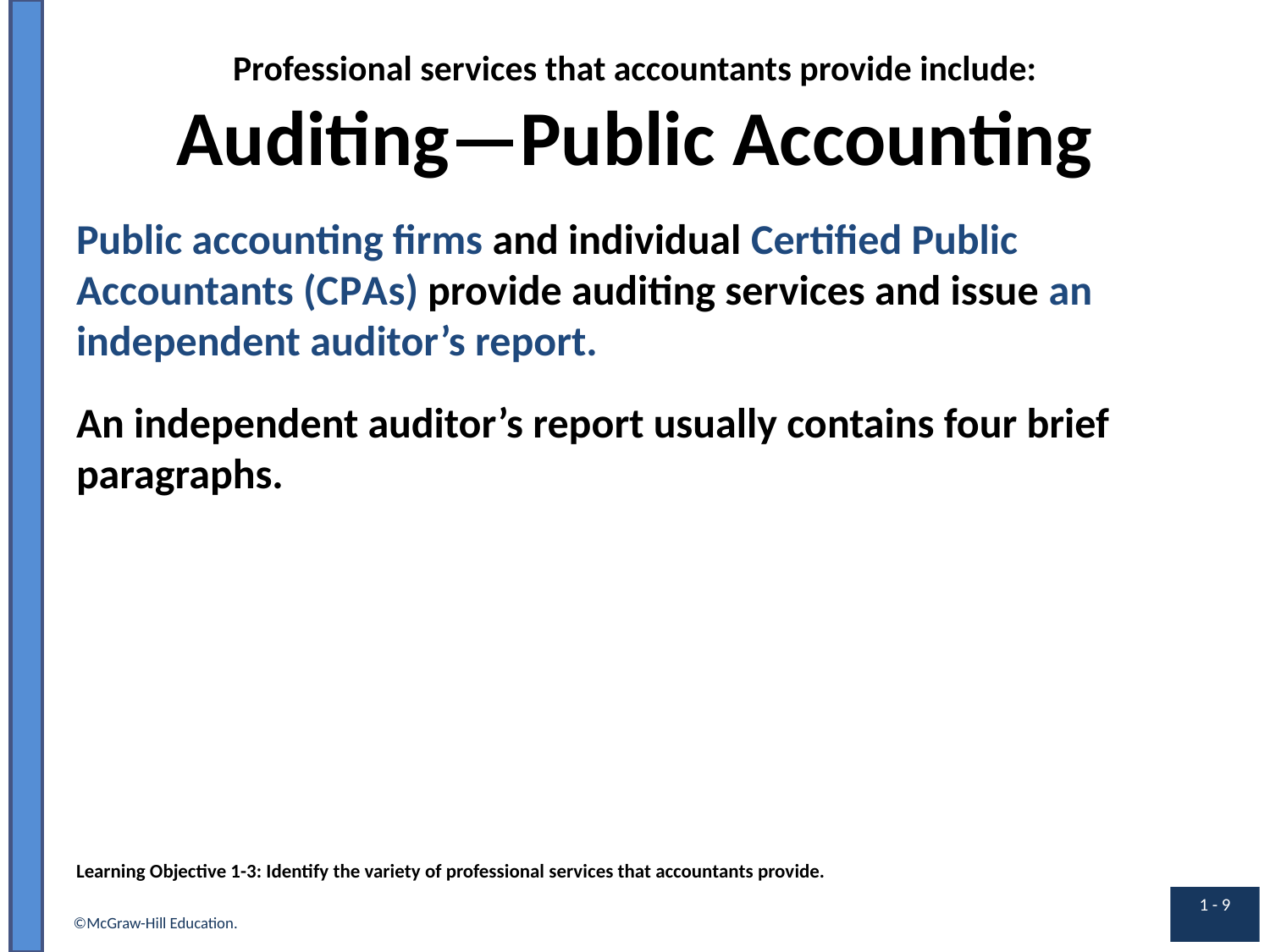

# Professional services that accountants provide include: Auditing—Public Accounting
Public accounting firms and individual Certified Public Accountants (C P A s) provide auditing services and issue an independent auditor’s report.
An independent auditor’s report usually contains four brief paragraphs.
Learning Objective 1-3: Identify the variety of professional services that accountants provide.